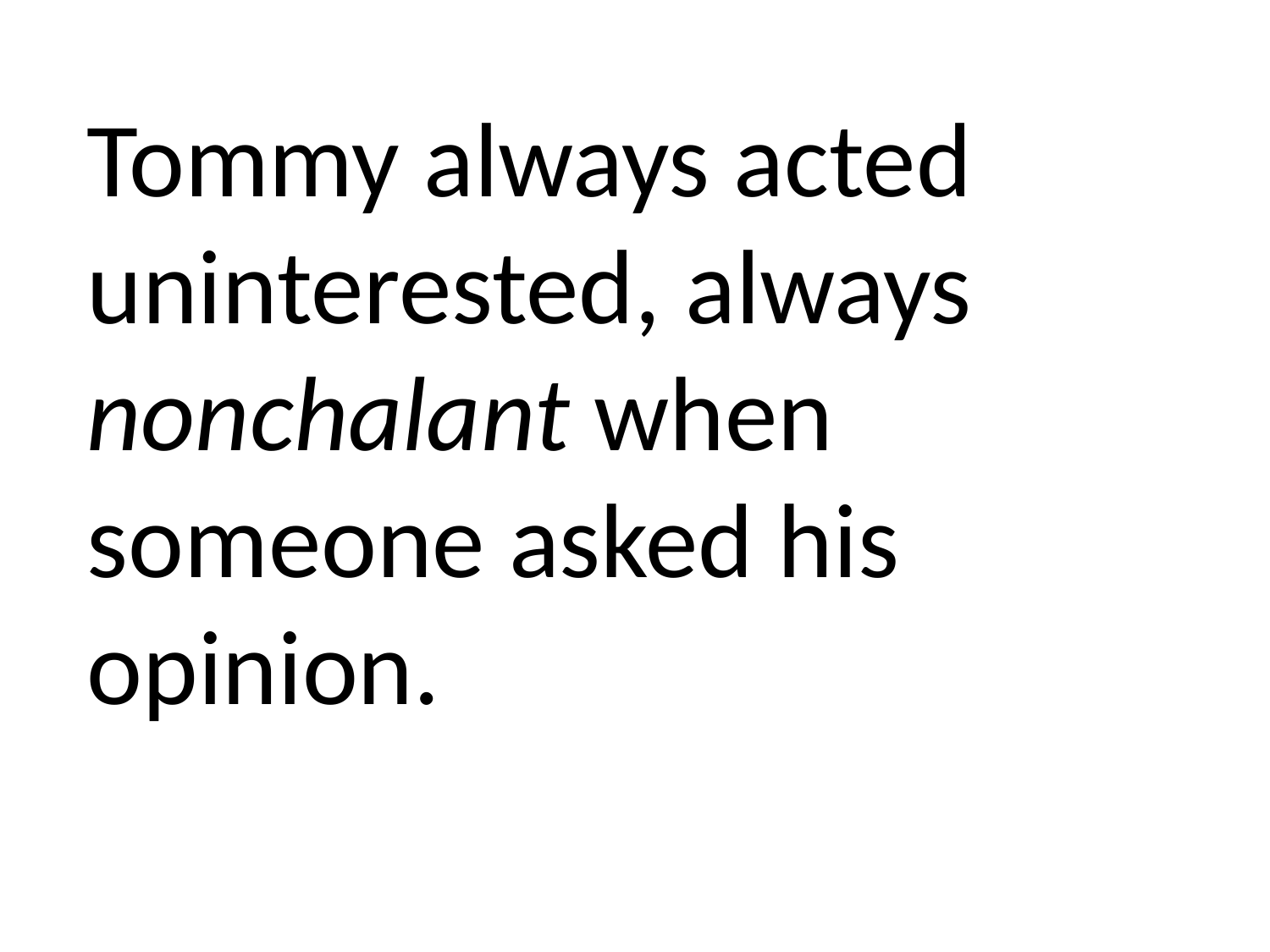

Tommy always acted uninterested, always nonchalant when someone asked his opinion.